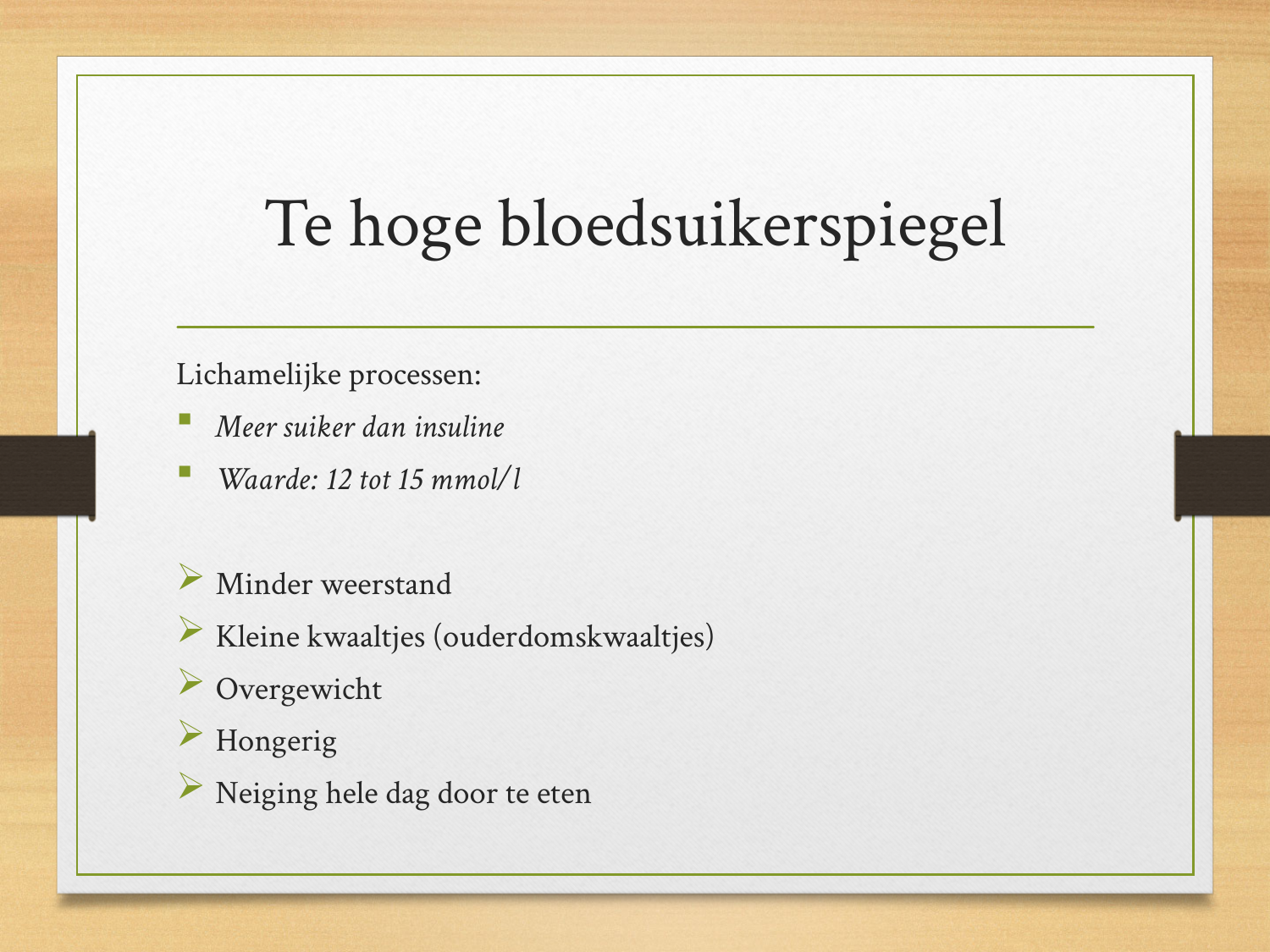

# Te hoge bloedsuikerspiegel
Lichamelijke processen:
Meer suiker dan insuline
Waarde: 12 tot 15 mmol/l

Minder weerstand
Kleine kwaaltjes (ouderdomskwaaltjes)
Overgewicht
Hongerig
Neiging hele dag door te eten